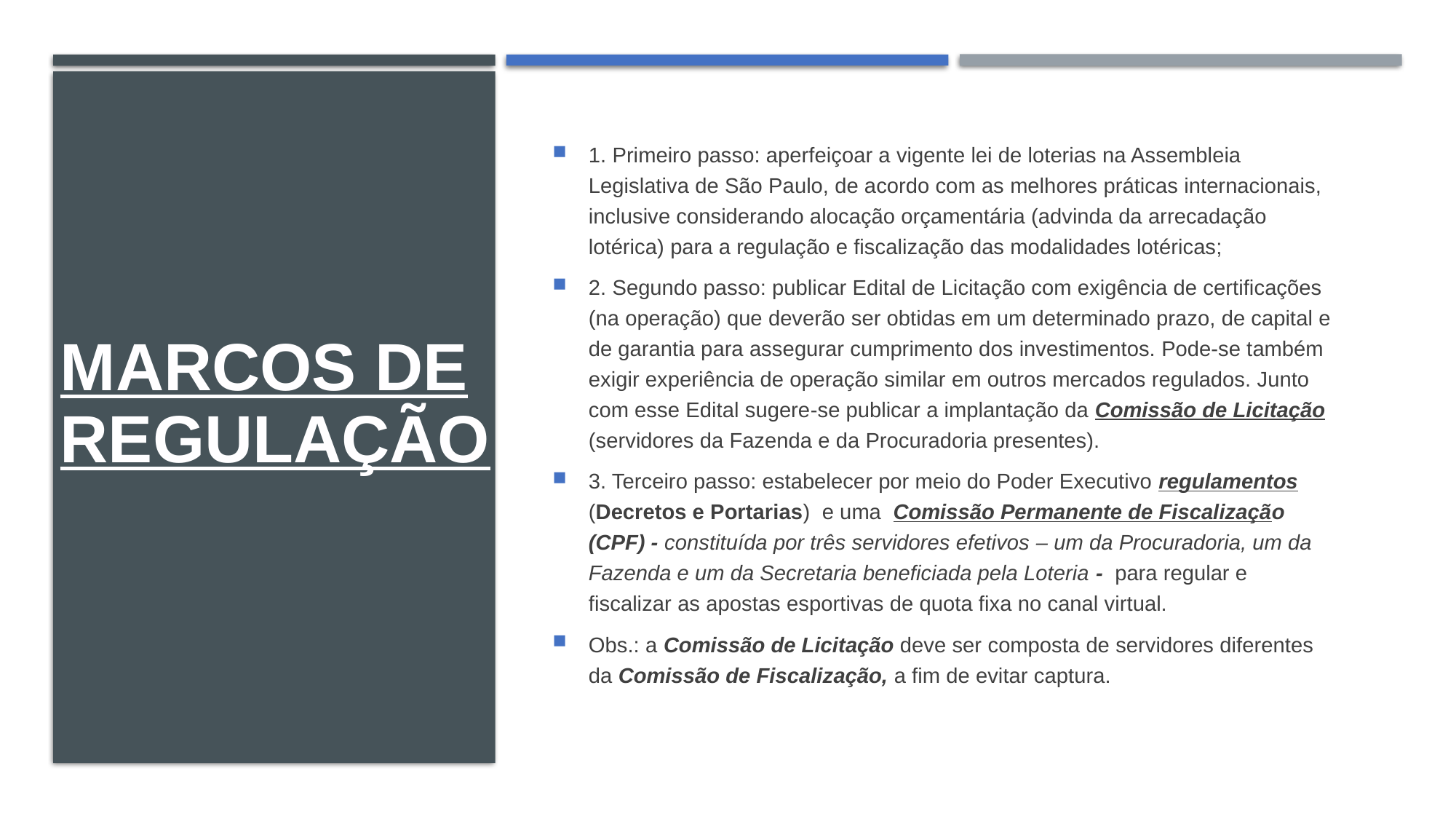

# Marcos de Regulação
1. Primeiro passo: aperfeiçoar a vigente lei de loterias na Assembleia Legislativa de São Paulo, de acordo com as melhores práticas internacionais, inclusive considerando alocação orçamentária (advinda da arrecadação lotérica) para a regulação e fiscalização das modalidades lotéricas;
2. Segundo passo: publicar Edital de Licitação com exigência de certificações (na operação) que deverão ser obtidas em um determinado prazo, de capital e de garantia para assegurar cumprimento dos investimentos. Pode-se também exigir experiência de operação similar em outros mercados regulados. Junto com esse Edital sugere-se publicar a implantação da Comissão de Licitação (servidores da Fazenda e da Procuradoria presentes).
3. Terceiro passo: estabelecer por meio do Poder Executivo regulamentos (Decretos e Portarias)  e uma  Comissão Permanente de Fiscalização (CPF) - constituída por três servidores efetivos – um da Procuradoria, um da Fazenda e um da Secretaria beneficiada pela Loteria -  para regular e fiscalizar as apostas esportivas de quota fixa no canal virtual.
Obs.: a Comissão de Licitação deve ser composta de servidores diferentes da Comissão de Fiscalização, a fim de evitar captura.